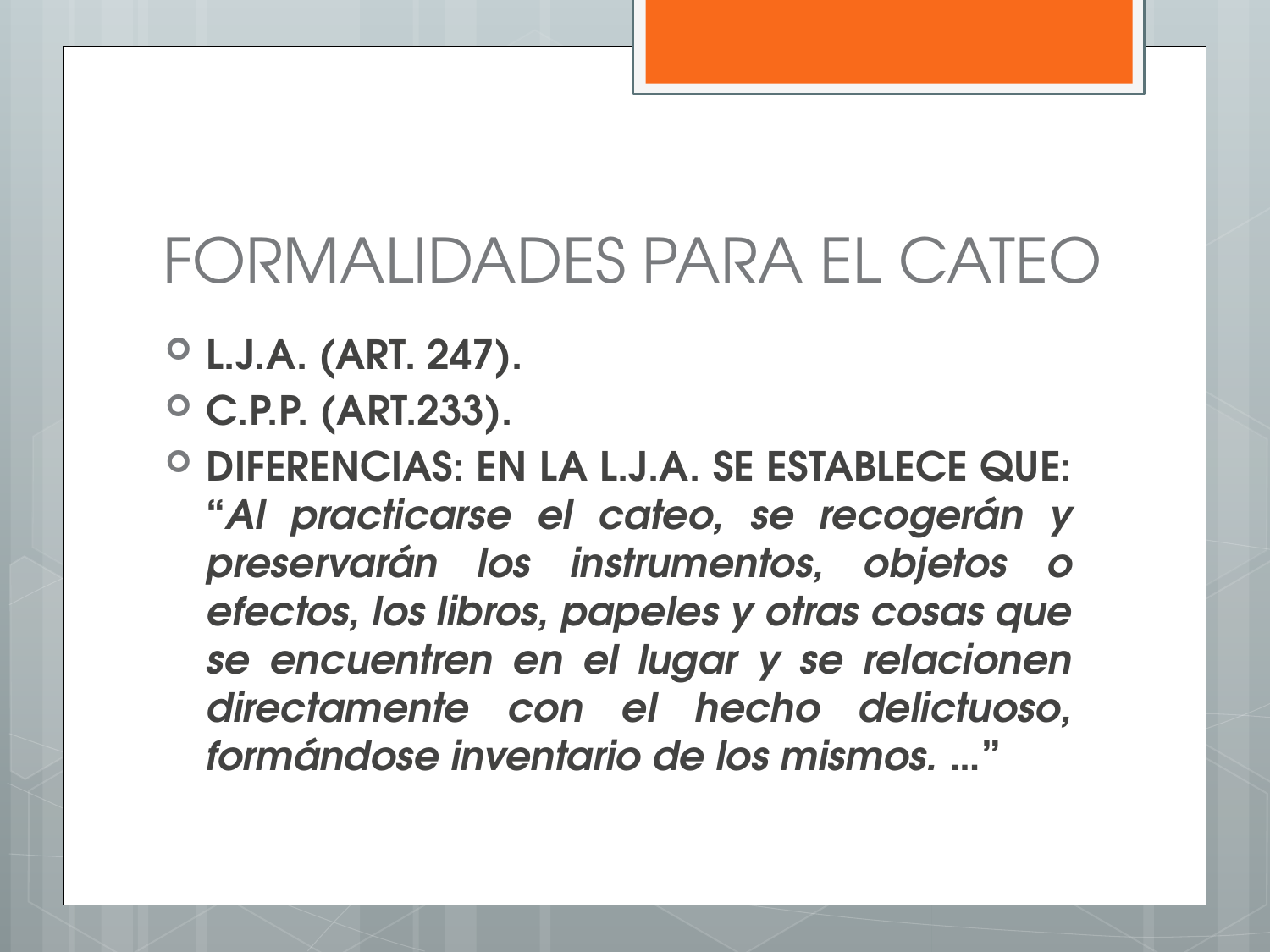

# FORMALIDADES PARA EL CATEO
L.J.A. (ART. 247).
C.P.P. (ART.233).
DIFERENCIAS: EN LA L.J.A. SE ESTABLECE QUE: “Al practicarse el cateo, se recogerán y preservarán los instrumentos, objetos o efectos, los libros, papeles y otras cosas que se encuentren en el lugar y se relacionen directamente con el hecho delictuoso, formándose inventario de los mismos. …”